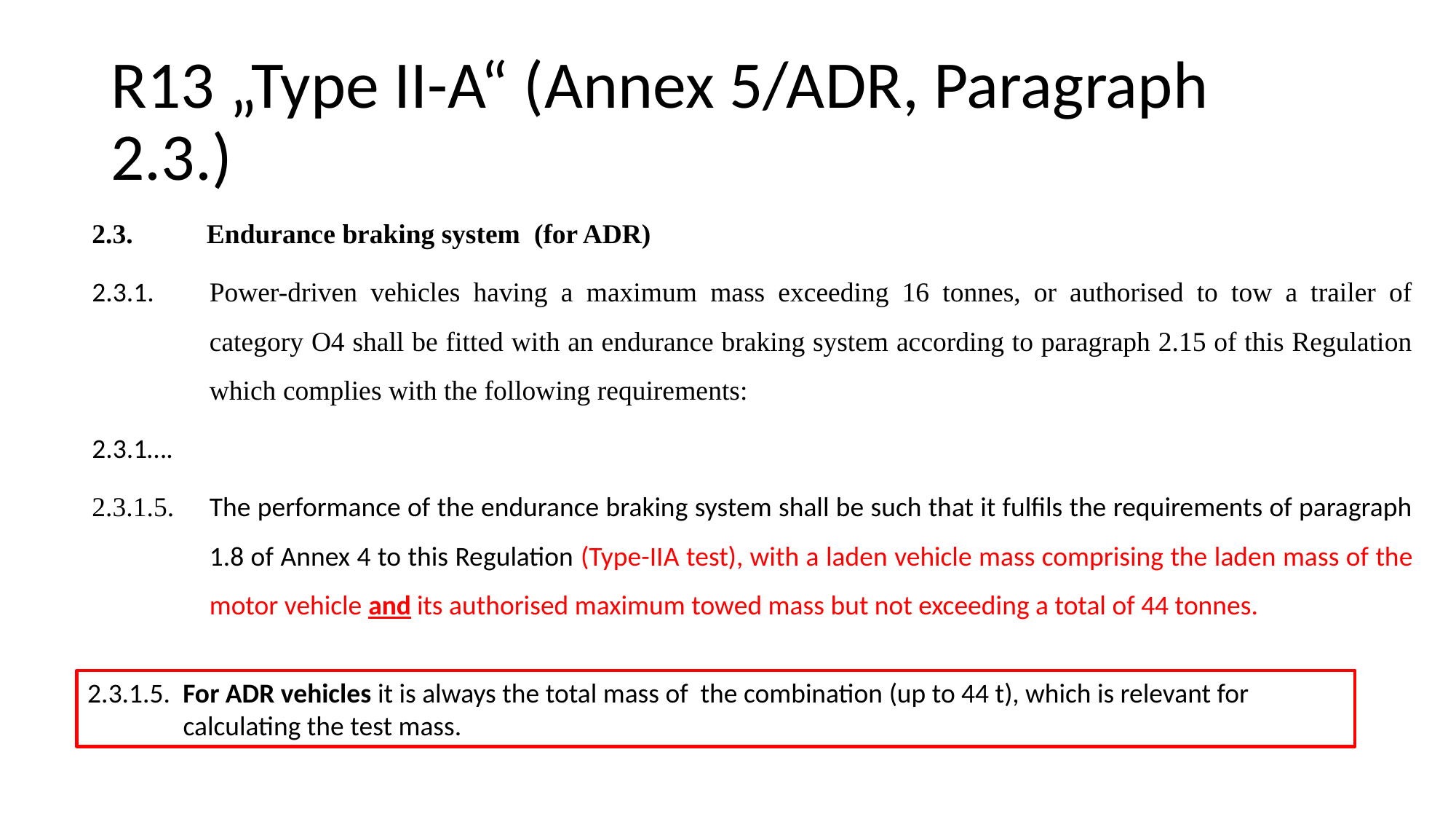

# R13 „Type II-A“ (Annex 5/ADR, Paragraph 2.3.)
2.3.	 Endurance braking system  (for ADR)
2.3.1.	Power-driven vehicles having a maximum mass exceeding 16 tonnes, or authorised to tow a trailer of category O4 shall be fitted with an endurance braking system according to paragraph 2.15 of this Regulation which complies with the following requirements:
2.3.1….
2.3.1.5.	The performance of the endurance braking system shall be such that it fulfils the requirements of paragraph 1.8 of Annex 4 to this Regulation (Type-IIA test), with a laden vehicle mass comprising the laden mass of the motor vehicle and its authorised maximum towed mass but not exceeding a total of 44 tonnes.
2.3.1.5.  For ADR vehicles it is always the total mass of  the combination (up to 44 t), which is relevant for calculating the test mass.